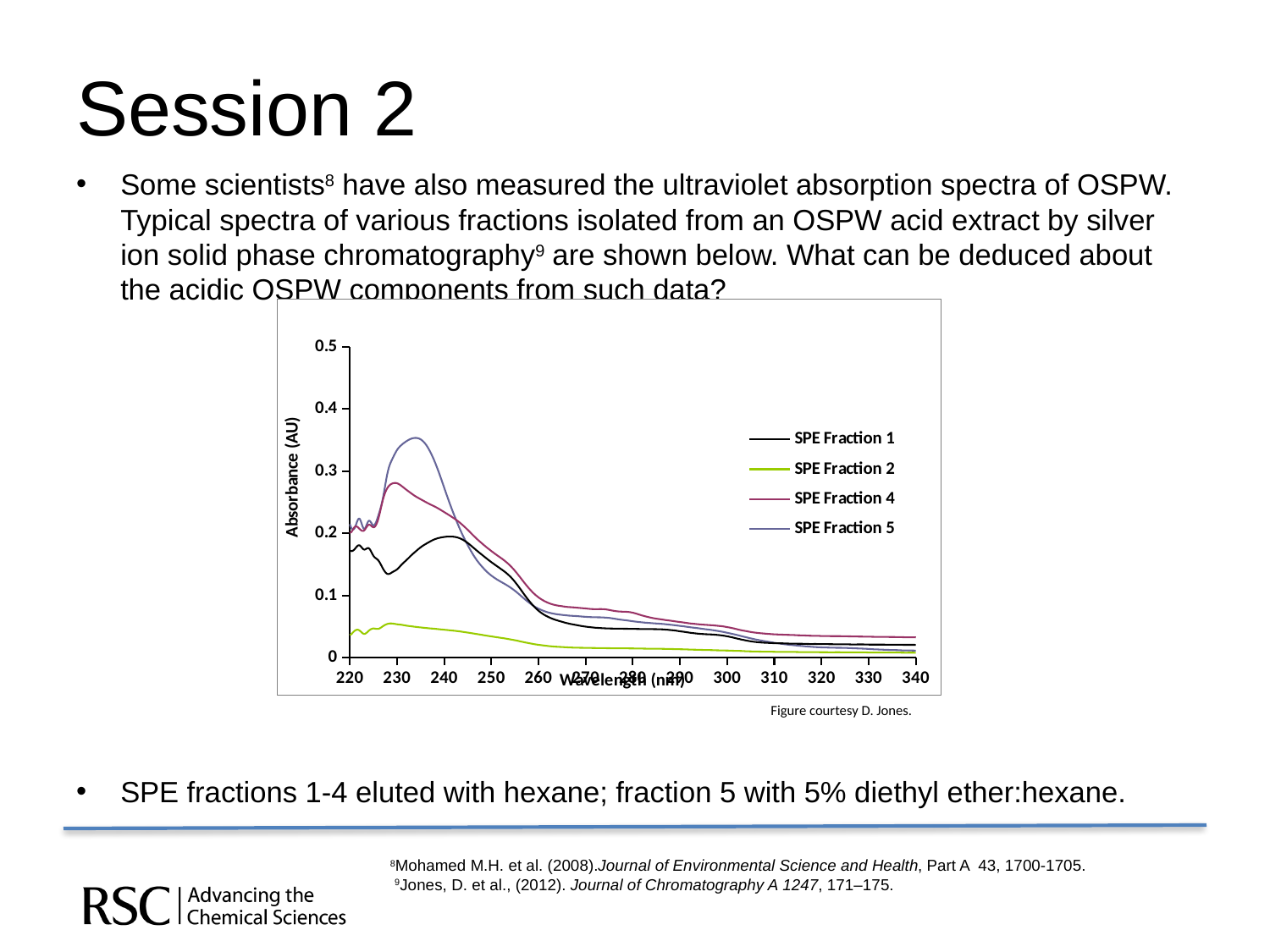

# Session 2
Some scientists8 have also measured the ultraviolet absorption spectra of OSPW. Typical spectra of various fractions isolated from an OSPW acid extract by silver ion solid phase chromatography9 are shown below. What can be deduced about the acidic OSPW components from such data?

SPE fractions 1-4 eluted with hexane; fraction 5 with 5% diethyl ether:hexane.

### Chart

| Category |  |  |  |  |
|---|---|---|---|---|
Figure courtesy D. Jones.
8Mohamed M.H. et al. (2008).Journal of Environmental Science and Health, Part A  43, 1700-1705.
 9Jones, D. et al., (2012). Journal of Chromatography A 1247, 171–175.